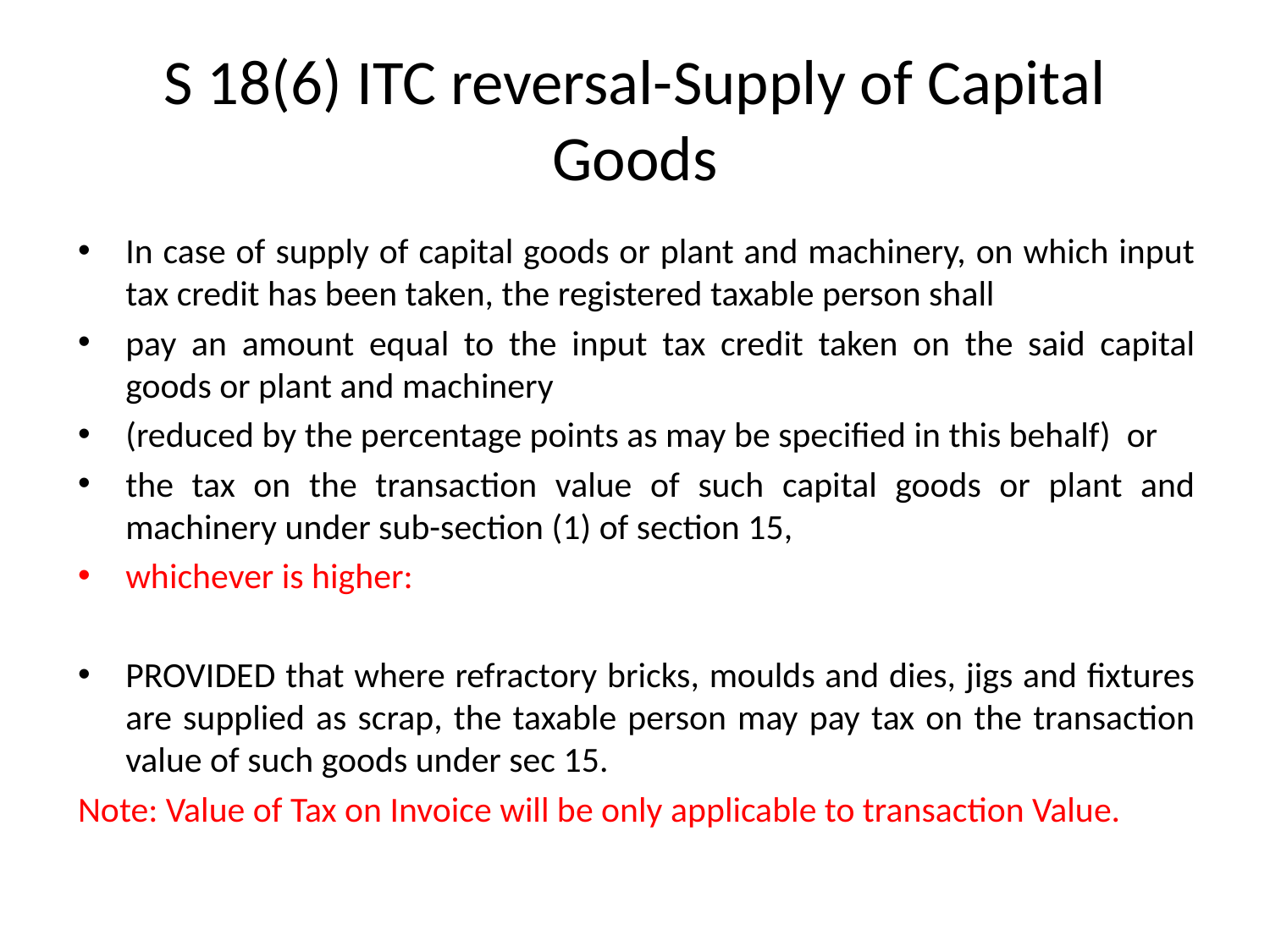

# S 18(6) ITC reversal-Supply of Capital Goods

In case of supply of capital goods or plant and machinery, on which input tax credit has been taken, the registered taxable person shall
pay an amount equal to the input tax credit taken on the said capital goods or plant and machinery
(reduced by the percentage points as may be specified in this behalf)  or
the tax on the transaction value of such capital goods or plant and machinery under sub-section (1) of section 15,
whichever is higher:

PROVIDED that where refractory bricks, moulds and dies, jigs and fixtures are supplied as scrap, the taxable person may pay tax on the transaction value of such goods under sec 15.
Note: Value of Tax on Invoice will be only applicable to transaction Value.